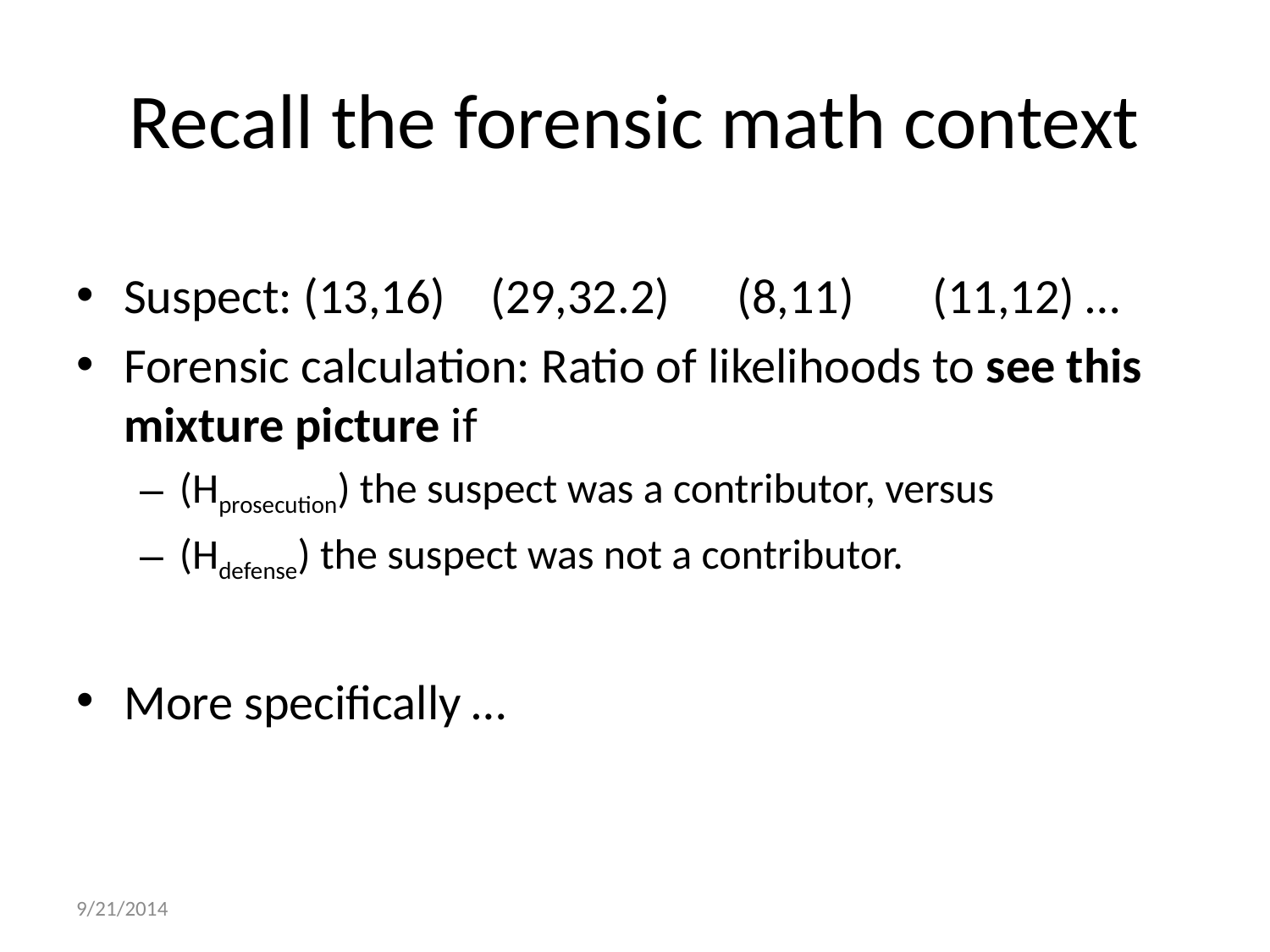

# Recall the forensic math context
Suspect: (13,16)    (29,32.2)      (8,11)       (11,12) …
Forensic calculation: Ratio of likelihoods to see this mixture picture if
(Hprosecution) the suspect was a contributor, versus
(Hdefense) the suspect was not a contributor.

More specifically …
9/21/2014